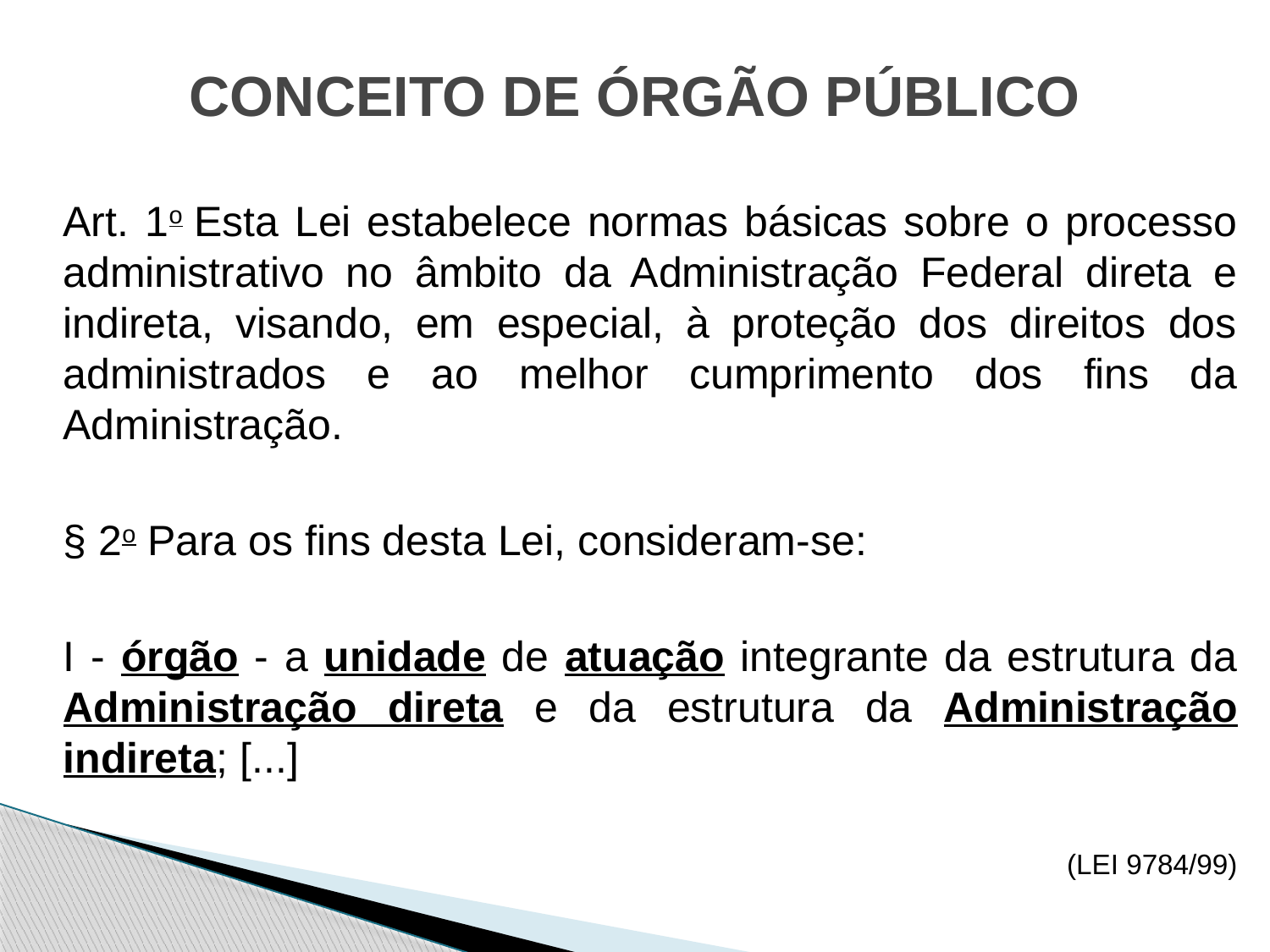

# CONCEITO DE ÓRGÃO PÚBLICO

	Art. 1o Esta Lei estabelece normas básicas sobre o processo administrativo no âmbito da Administração Federal direta e indireta, visando, em especial, à proteção dos direitos dos administrados e ao melhor cumprimento dos fins da Administração.

	§ 2o Para os fins desta Lei, consideram-se:

	I - órgão - a unidade de atuação integrante da estrutura da Administração direta e da estrutura da Administração indireta; [...]

(LEI 9784/99)